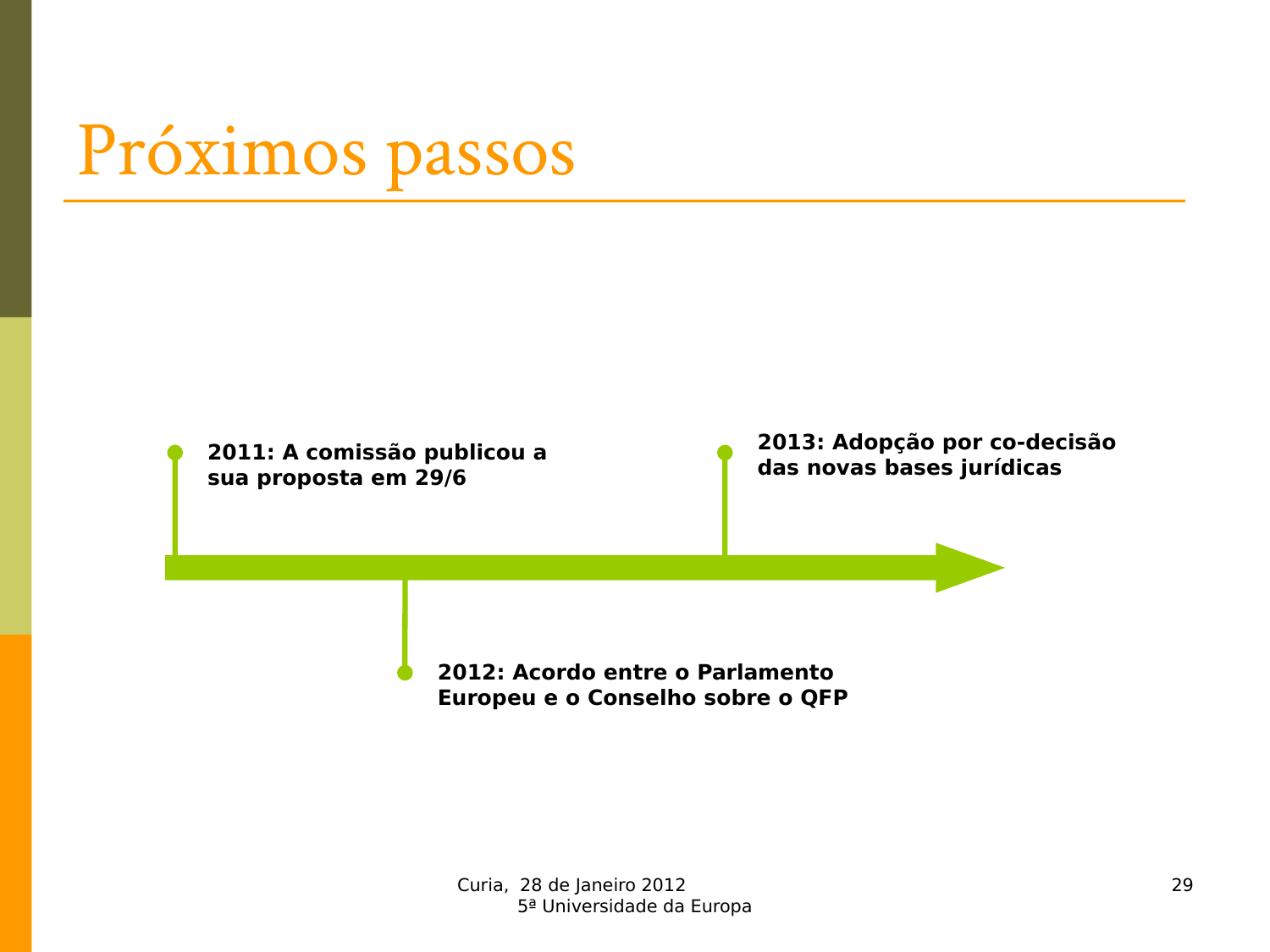

# Próximos passos
2013: Adopção por co-decisão das novas bases jurídicas
2011: A comissão publicou a sua proposta em 29/6

2012: Acordo entre o Parlamento Europeu e o Conselho sobre o QFP
Curia,  28 de Janeiro 2012                        5ª Universidade da Europa
29